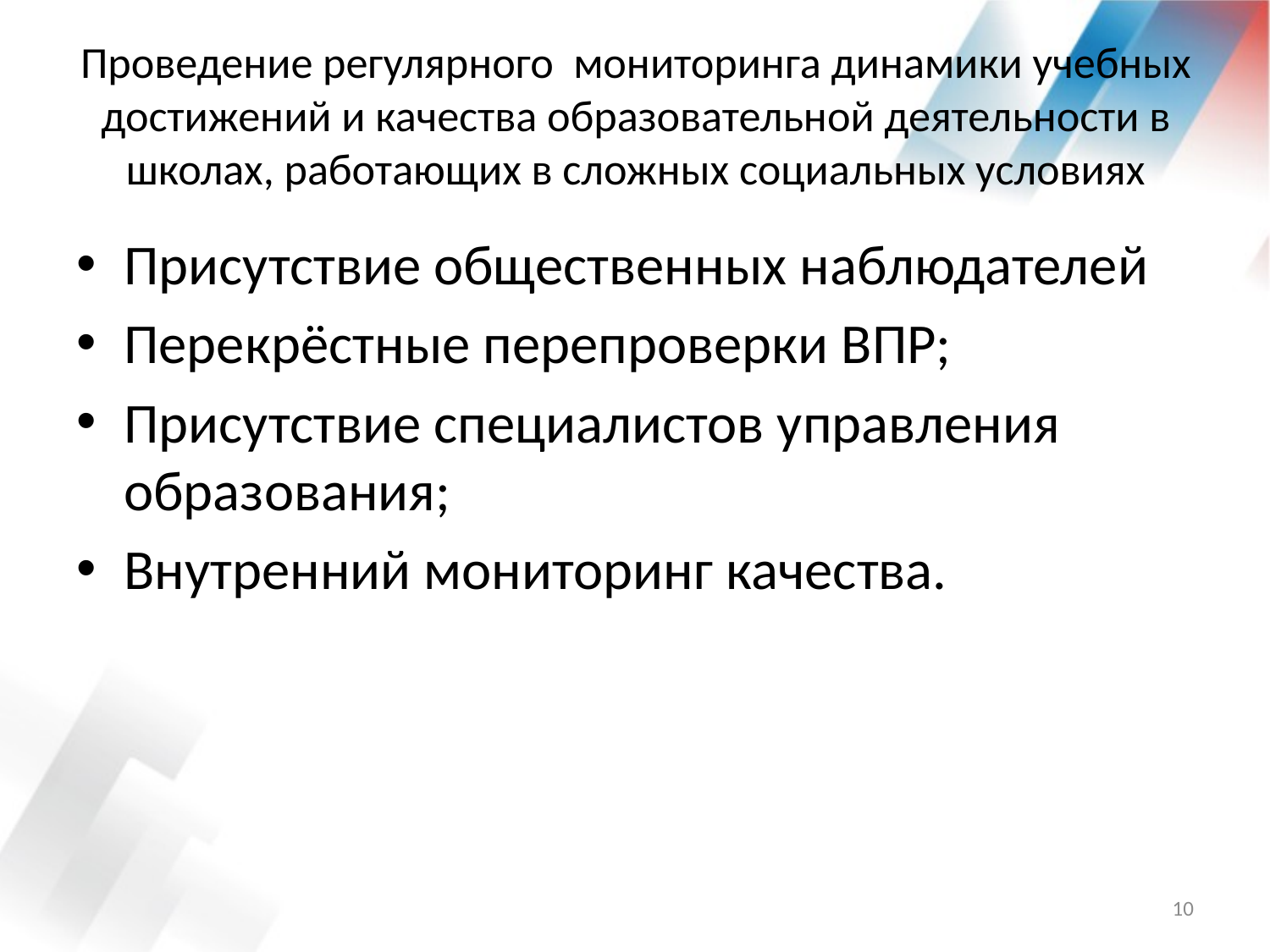

# Проведение регулярного  мониторинга динамики учебных достижений и качества образовательной деятельности в школах, работающих в сложных социальных условиях
Присутствие общественных наблюдателей
Перекрёстные перепроверки ВПР;
Присутствие специалистов управления образования;
Внутренний мониторинг качества.
10